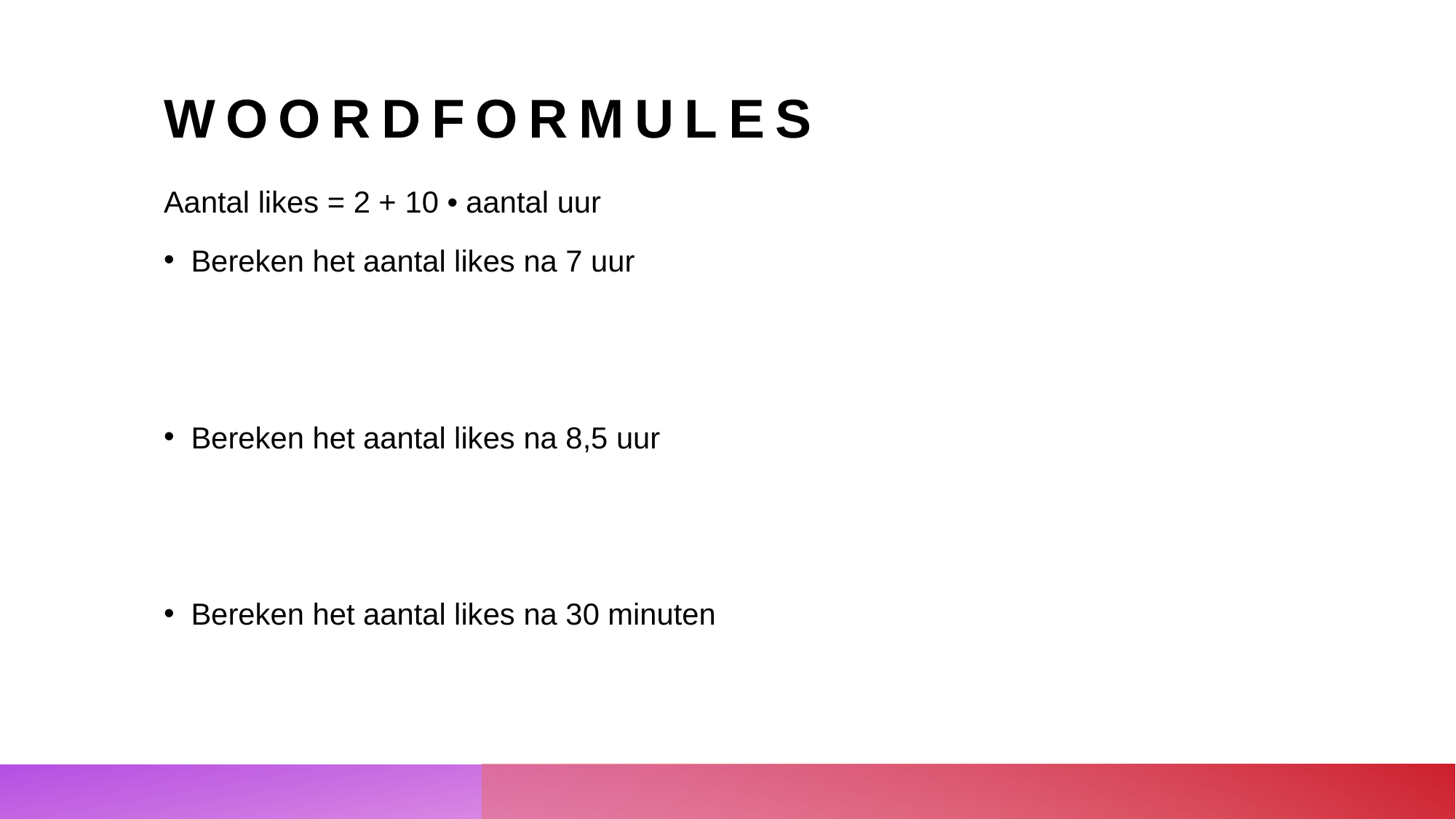

# Woordformules
Aantal likes = 2 + 10 • aantal uur
Bereken het aantal likes na 7 uur

Bereken het aantal likes na 8,5 uur

Bereken het aantal likes na 30 minuten